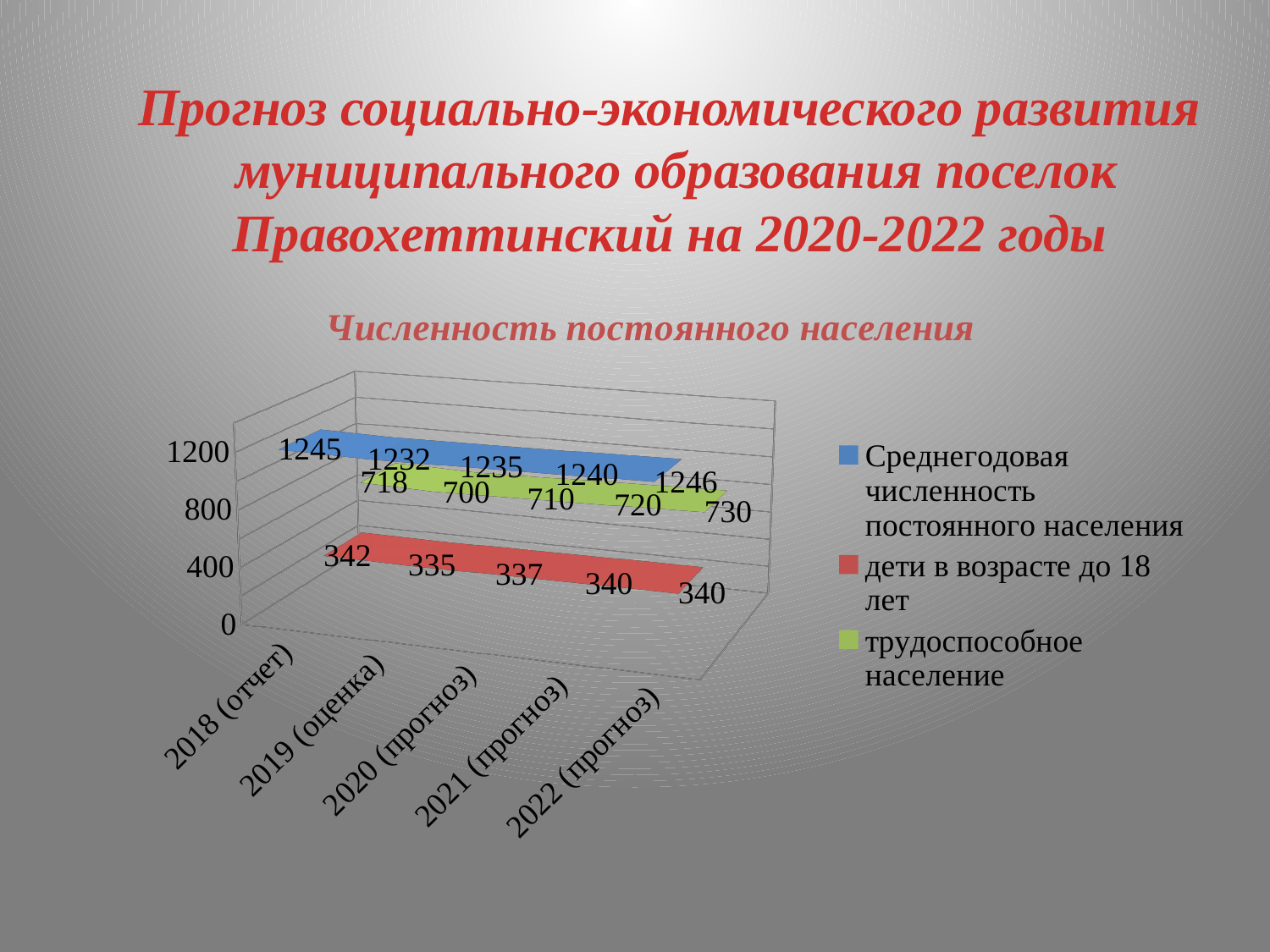

Прогноз социально-экономического развития  муниципального образования поселок Правохеттинский на 2020-2022 годы

[unsupported chart]